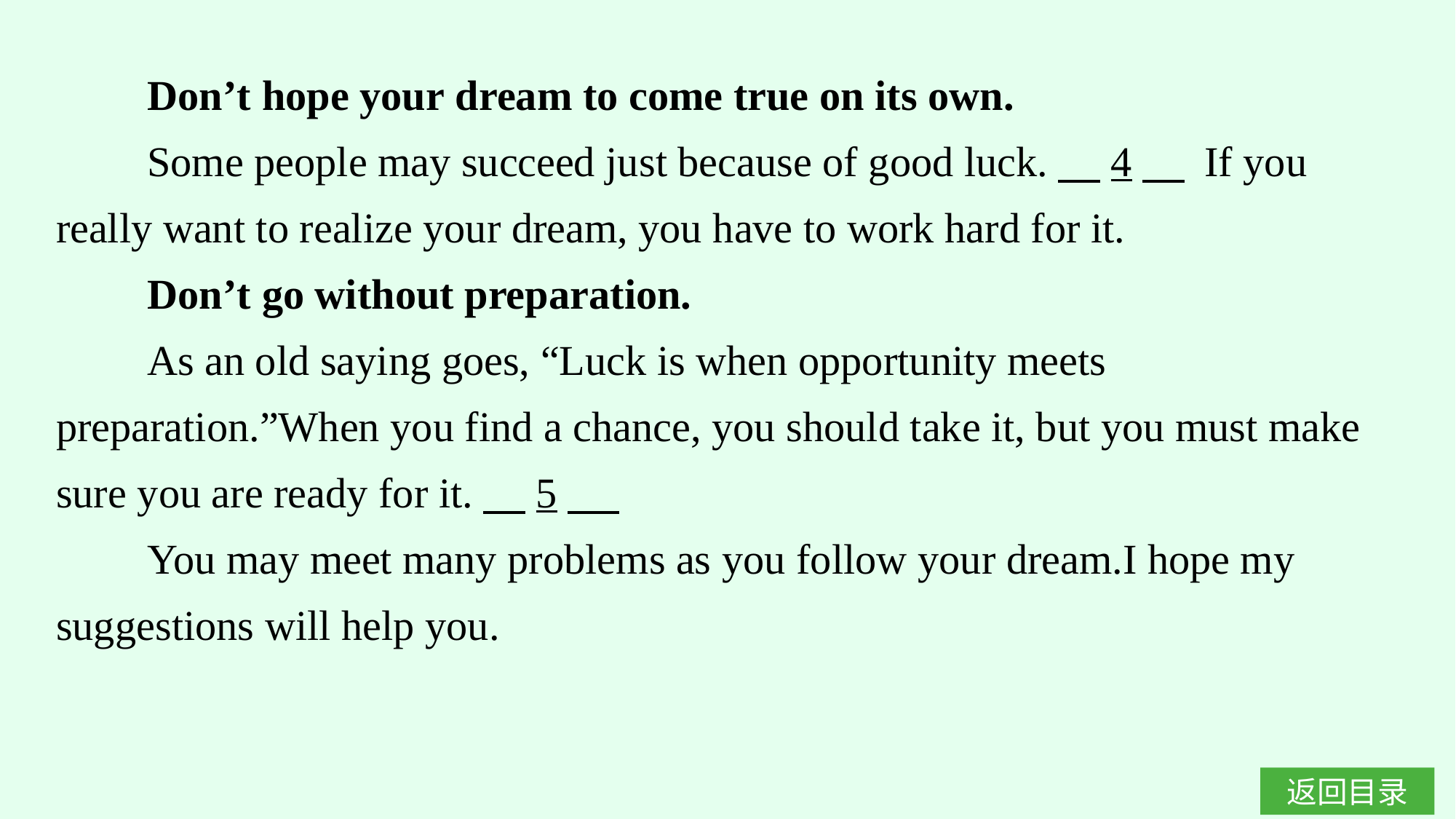

Don’t hope your dream to come true on its own.
Some people may succeed just because of good luck.　4　 If you really want to realize your dream, you have to work hard for it.
Don’t go without preparation.
As an old saying goes, “Luck is when opportunity meets preparation.”When you find a chance, you should take it, but you must make sure you are ready for it.　5
You may meet many problems as you follow your dream.I hope my suggestions will help you.